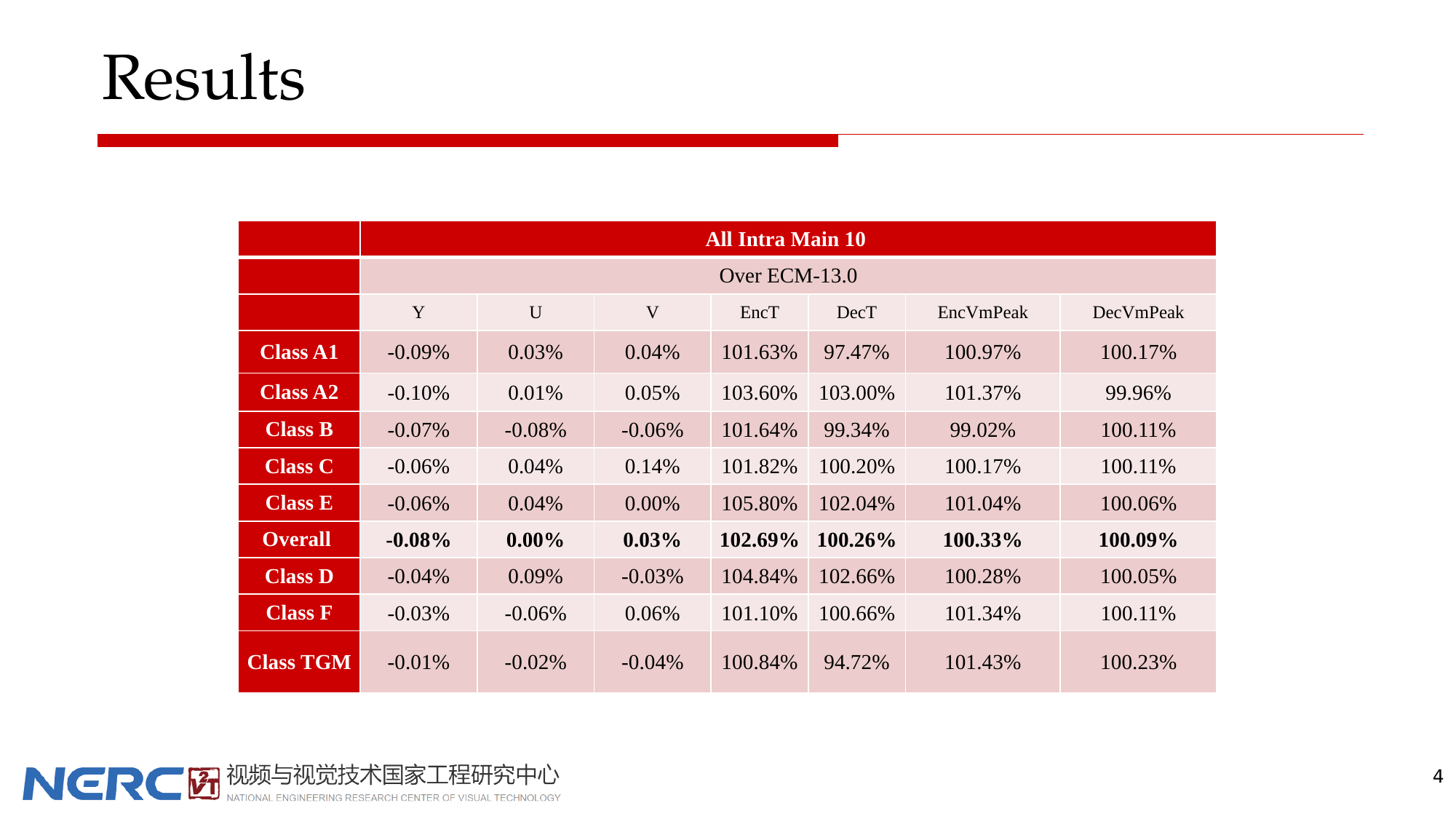

# Results
|  | All Intra Main 10 |  |  |  |  |  |  |
| --- | --- | --- | --- | --- | --- | --- | --- |
|  | Over ECM-13.0 |  |  |  |  |  |  |
|  | Y | U | V | EncT | DecT | EncVmPeak | DecVmPeak |
| Class A1 | -0.09% | 0.03% | 0.04% | 101.63% | 97.47% | 100.97% | 100.17% |
| Class A2 | -0.10% | 0.01% | 0.05% | 103.60% | 103.00% | 101.37% | 99.96% |
| Class B | -0.07% | -0.08% | -0.06% | 101.64% | 99.34% | 99.02% | 100.11% |
| Class C | -0.06% | 0.04% | 0.14% | 101.82% | 100.20% | 100.17% | 100.11% |
| Class E | -0.06% | 0.04% | 0.00% | 105.80% | 102.04% | 101.04% | 100.06% |
| Overall | -0.08% | 0.00% | 0.03% | 102.69% | 100.26% | 100.33% | 100.09% |
| Class D | -0.04% | 0.09% | -0.03% | 104.84% | 102.66% | 100.28% | 100.05% |
| Class F | -0.03% | -0.06% | 0.06% | 101.10% | 100.66% | 101.34% | 100.11% |
| Class TGM | -0.01% | -0.02% | -0.04% | 100.84% | 94.72% | 101.43% | 100.23% |
4